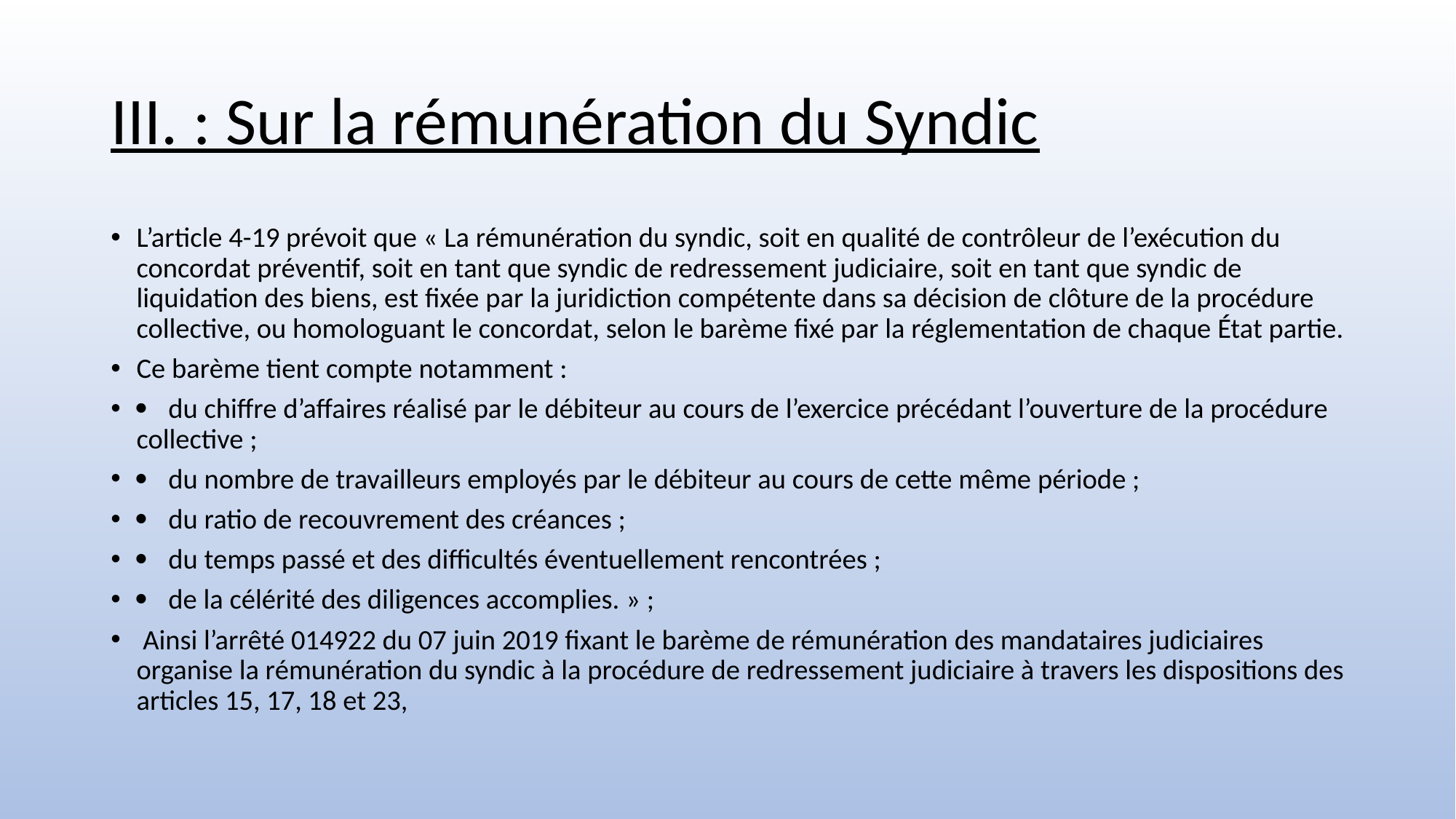

# III. : Sur la rémunération du Syndic
L’article 4-19 prévoit que « La rémunération du syndic, soit en qualité de contrôleur de l’exécution du concordat préventif, soit en tant que syndic de redressement judiciaire, soit en tant que syndic de liquidation des biens, est fixée par la juridiction compétente dans sa décision de clôture de la procédure collective, ou homologuant le concordat, selon le barème fixé par la réglementation de chaque État partie.
Ce barème tient compte notamment :
•  du chiffre d’affaires réalisé par le débiteur au cours de l’exercice précédant l’ouverture de la procédure collective ;
•  du nombre de travailleurs employés par le débiteur au cours de cette même période ;
•  du ratio de recouvrement des créances ;
•  du temps passé et des difficultés éventuellement rencontrées ;
•  de la célérité des diligences accomplies. » ;
 Ainsi l’arrêté 014922 du 07 juin 2019 fixant le barème de rémunération des mandataires judiciaires organise la rémunération du syndic à la procédure de redressement judiciaire à travers les dispositions des articles 15, 17, 18 et 23,